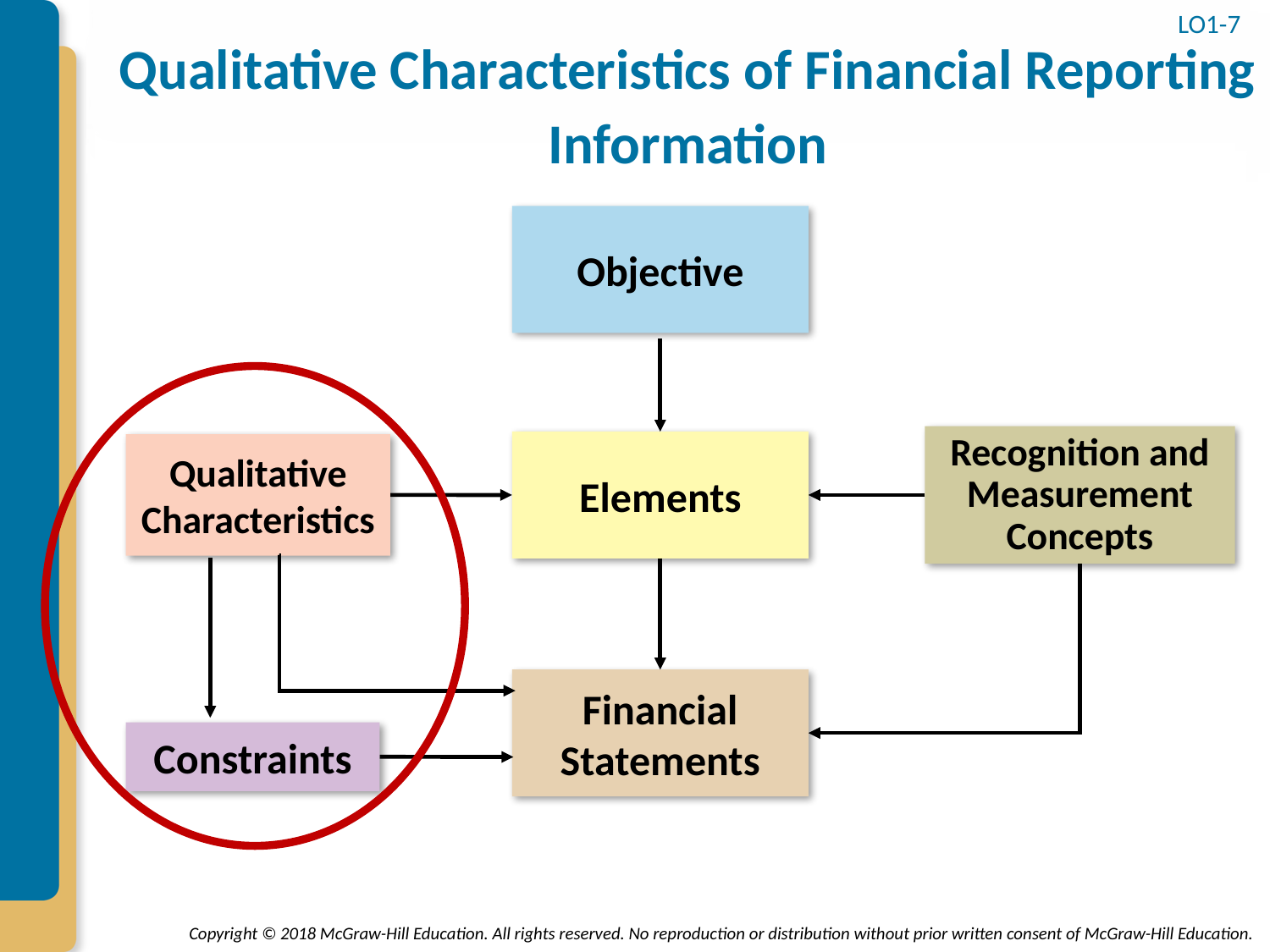

# Qualitative Characteristics of Financial Reporting Information
LO1-7
Objective

Recognition and
Measurement
Concepts
Elements
Qualitative
Characteristics
Financial
Statements
Constraints